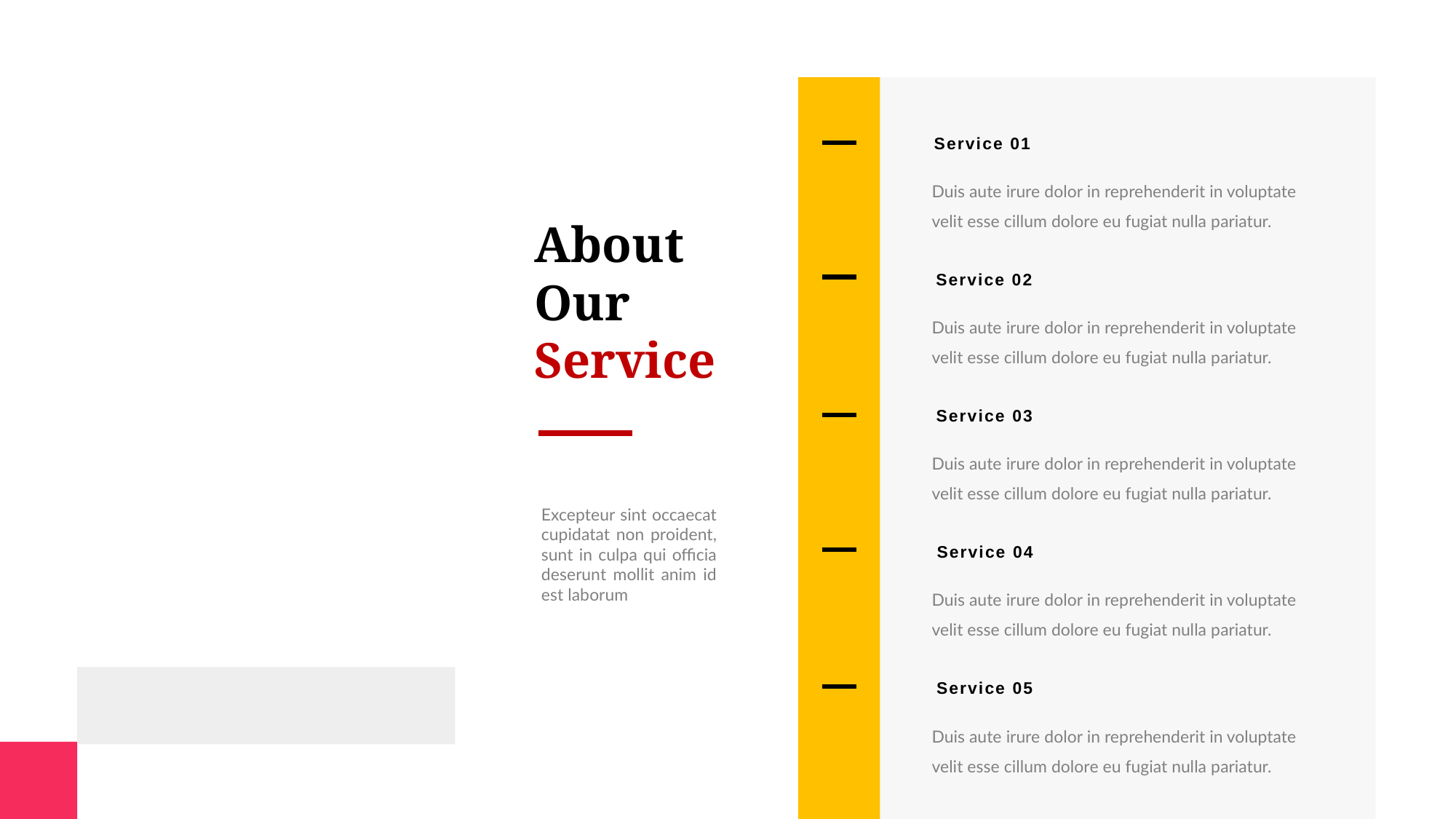

Service 01
Duis aute irure dolor in reprehenderit in voluptate velit esse cillum dolore eu fugiat nulla pariatur.
About
Our
Service
Service 02
Duis aute irure dolor in reprehenderit in voluptate velit esse cillum dolore eu fugiat nulla pariatur.
Service 03
Duis aute irure dolor in reprehenderit in voluptate velit esse cillum dolore eu fugiat nulla pariatur.
Excepteur sint occaecat cupidatat non proident, sunt in culpa qui officia deserunt mollit anim id est laborum
Service 04
Duis aute irure dolor in reprehenderit in voluptate velit esse cillum dolore eu fugiat nulla pariatur.
Service 05
Duis aute irure dolor in reprehenderit in voluptate velit esse cillum dolore eu fugiat nulla pariatur.